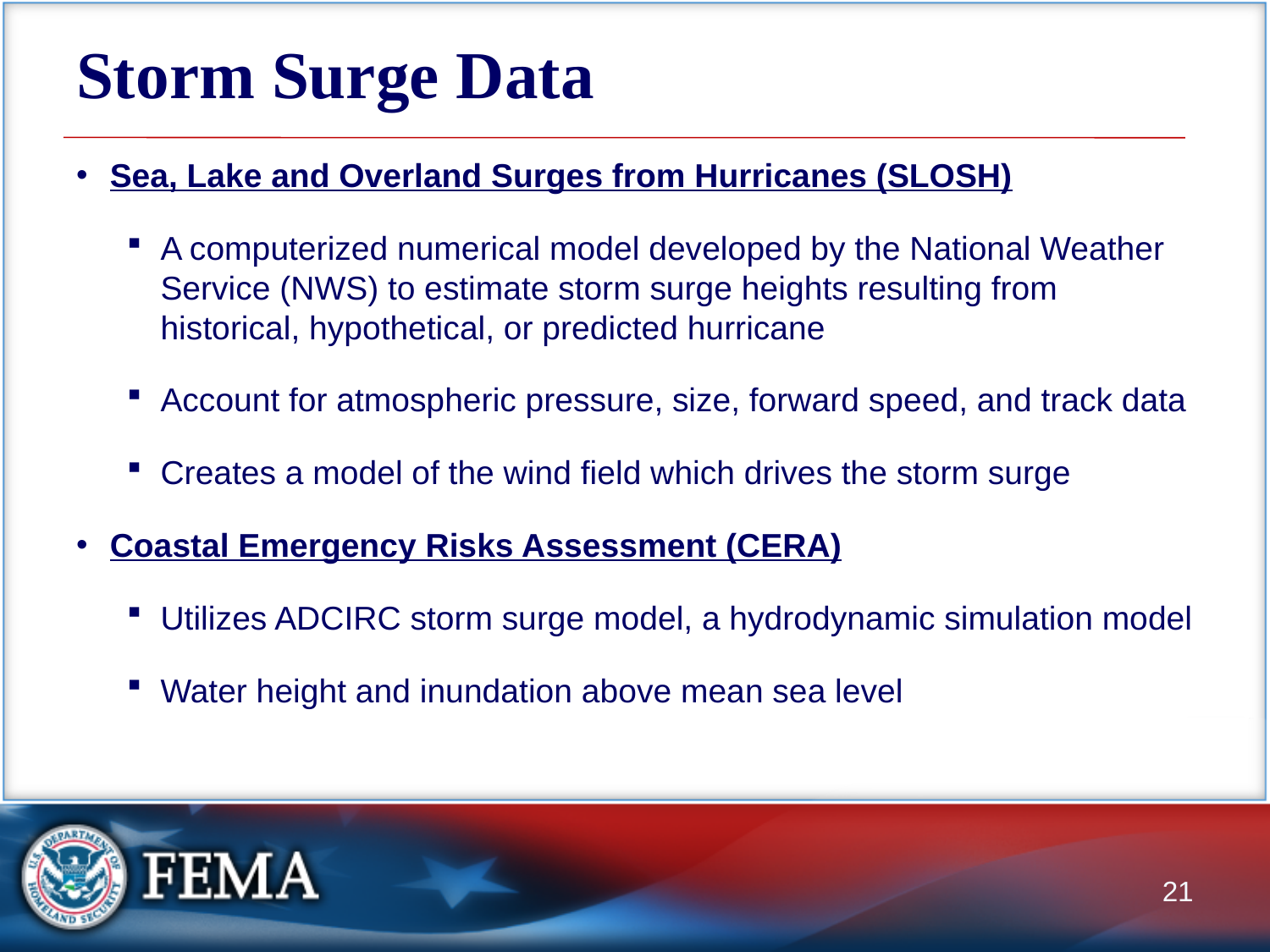

# Storm Surge Data
Sea, Lake and Overland Surges from Hurricanes (SLOSH)
A computerized numerical model developed by the National Weather Service (NWS) to estimate storm surge heights resulting from historical, hypothetical, or predicted hurricane
Account for atmospheric pressure, size, forward speed, and track data
Creates a model of the wind field which drives the storm surge
Coastal Emergency Risks Assessment (CERA)
Utilizes ADCIRC storm surge model, a hydrodynamic simulation model
Water height and inundation above mean sea level
21